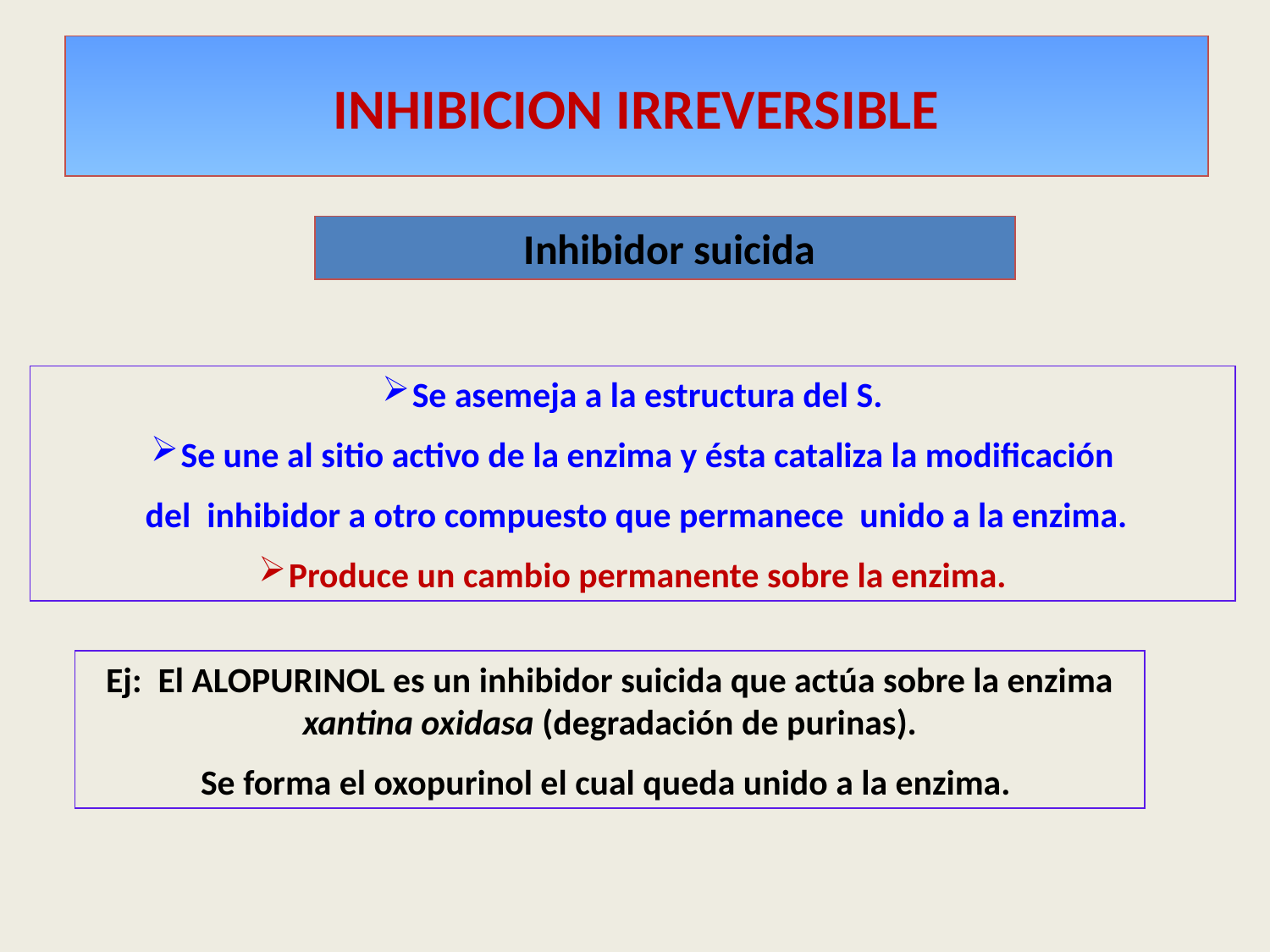

# INHIBICION IRREVERSIBLE
 Inhibidor suicida
Se asemeja a la estructura del S.
Se une al sitio activo de la enzima y ésta cataliza la modificación
 del  inhibidor a otro compuesto que permanece  unido a la enzima.
Produce un cambio permanente sobre la enzima.
Ej:  El ALOPURINOL es un inhibidor suicida que actúa sobre la enzima xantina oxidasa (degradación de purinas).
Se forma el oxopurinol el cual queda unido a la enzima.